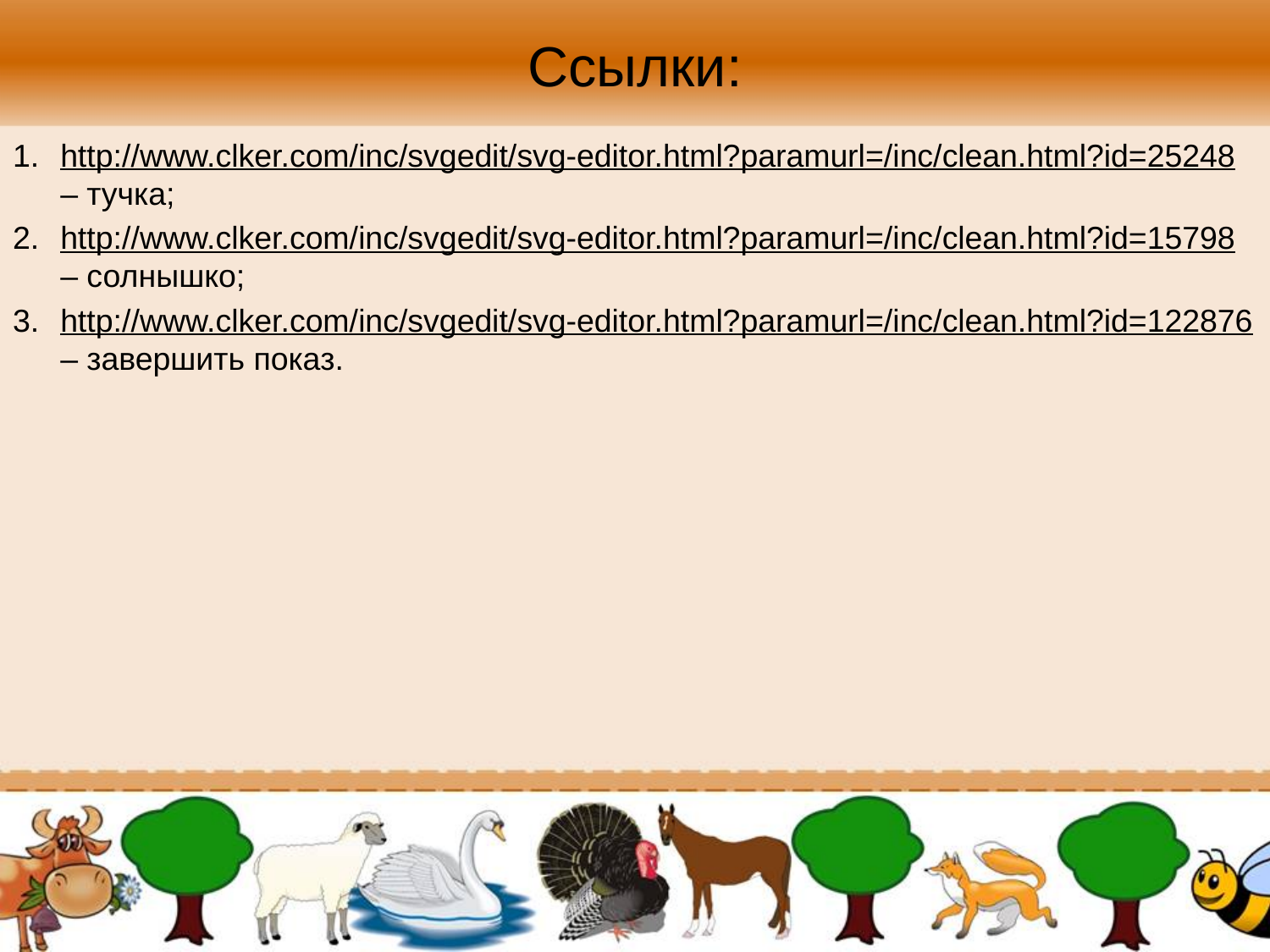

# Ссылки:
http://www.clker.com/inc/svgedit/svg-editor.html?paramurl=/inc/clean.html?id=25248 – тучка;
http://www.clker.com/inc/svgedit/svg-editor.html?paramurl=/inc/clean.html?id=15798 – солнышко;
http://www.clker.com/inc/svgedit/svg-editor.html?paramurl=/inc/clean.html?id=122876 – завершить показ.